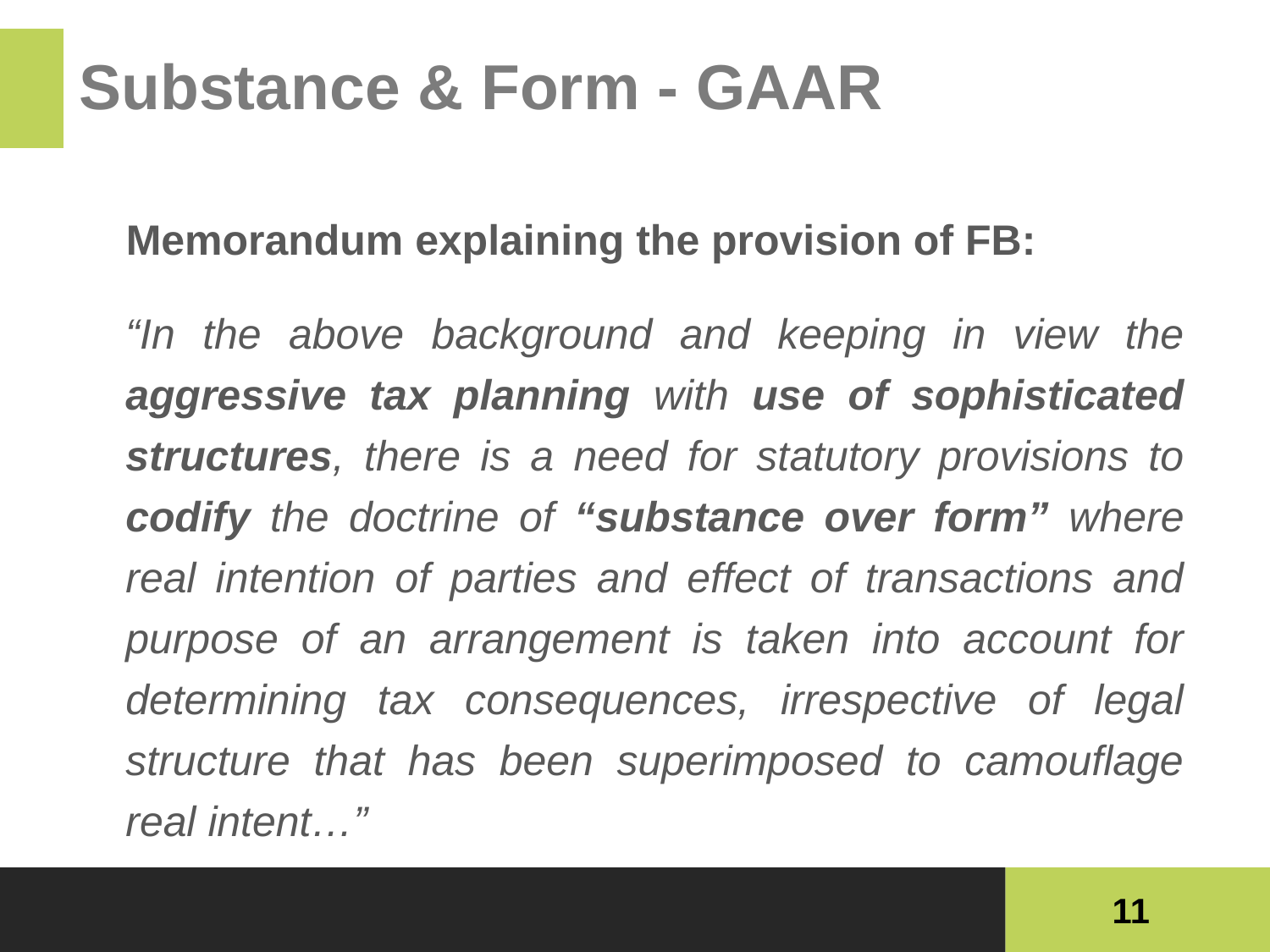

# Substance & Form - GAAR
Memorandum explaining the provision of FB:
	“In the above background and keeping in view the aggressive tax planning with use of sophisticated structures, there is a need for statutory provisions to codify the doctrine of “substance over form” where real intention of parties and effect of transactions and purpose of an arrangement is taken into account for determining tax consequences, irrespective of legal structure that has been superimposed to camouflage real intent…”